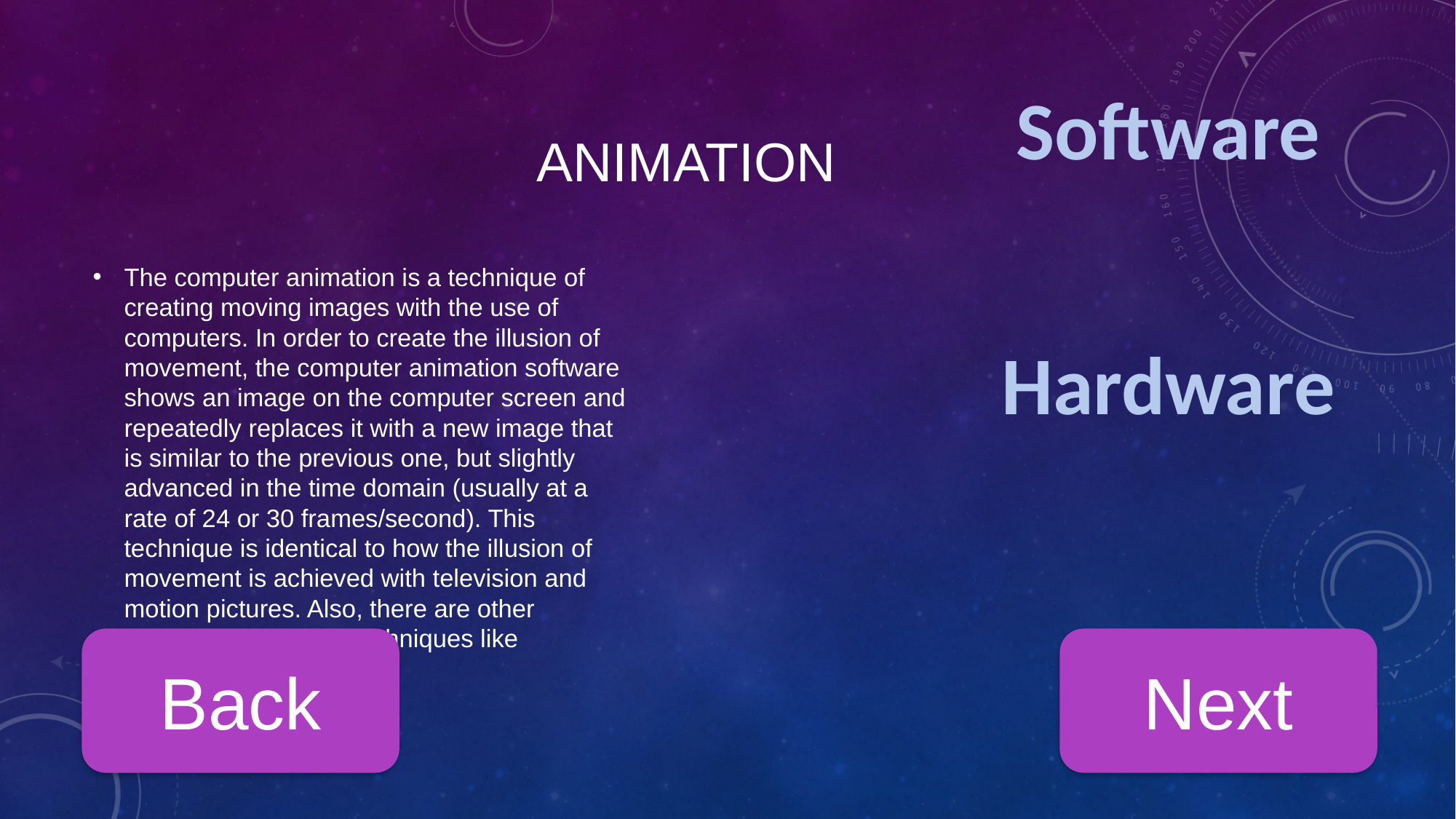

# Animation
Software
The computer animation is a technique of creating moving images with the use of computers. In order to create the illusion of movement, the computer animation software shows an image on the computer screen and repeatedly replaces it with a new image that is similar to the previous one, but slightly advanced in the time domain (usually at a rate of 24 or 30 frames/second). This technique is identical to how the illusion of movement is achieved with television and motion pictures. Also, there are other computer animation techniques like tweening, morphing, etc.
Hardware
Back
Next